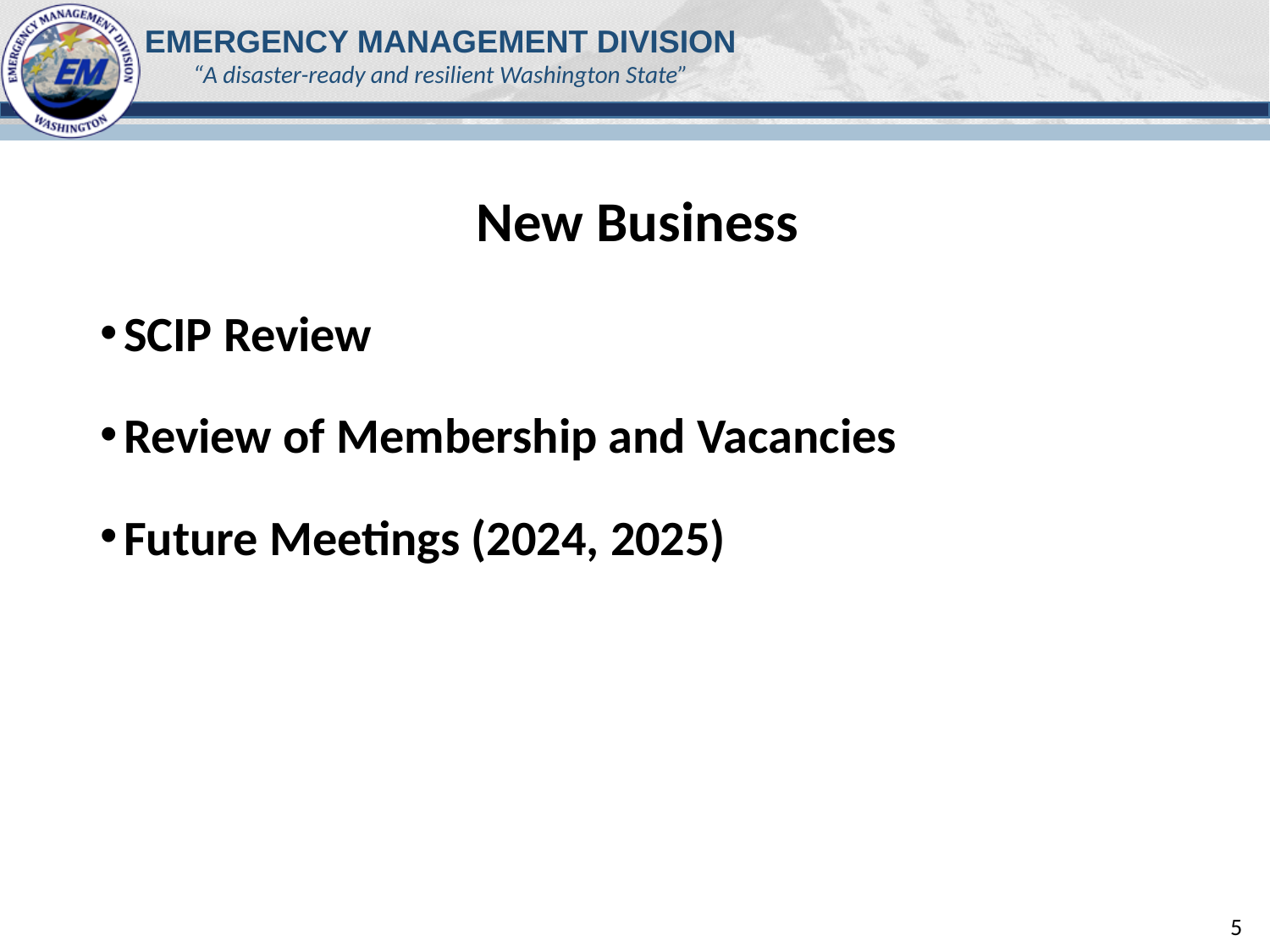

# New Business
SCIP Review
Review of Membership and Vacancies
Future Meetings (2024, 2025)
5